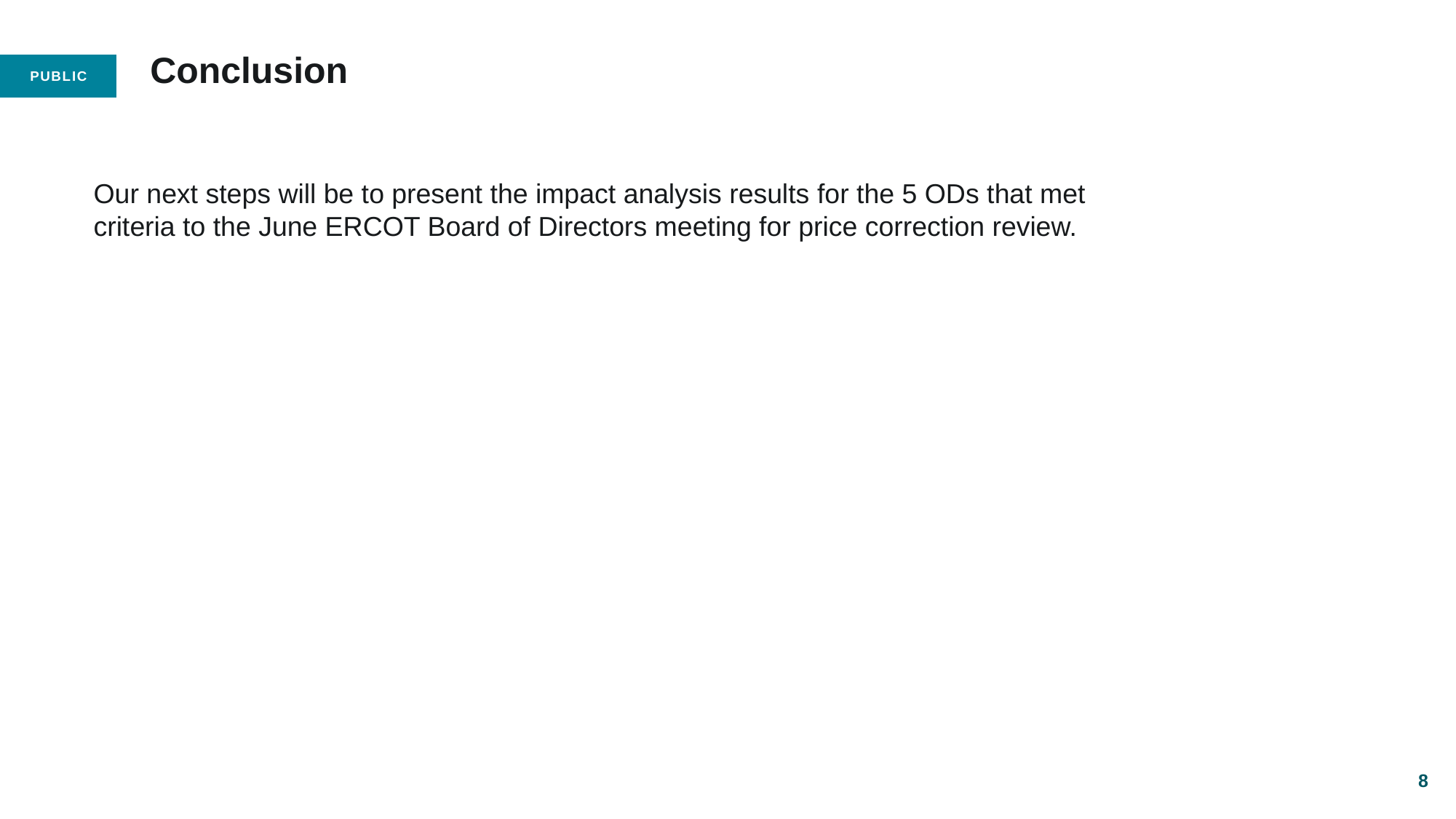

# Conclusion

Our next steps will be to present the impact analysis results for the 5 ODs that met criteria to the June ERCOT Board of Directors meeting for price correction review.

8